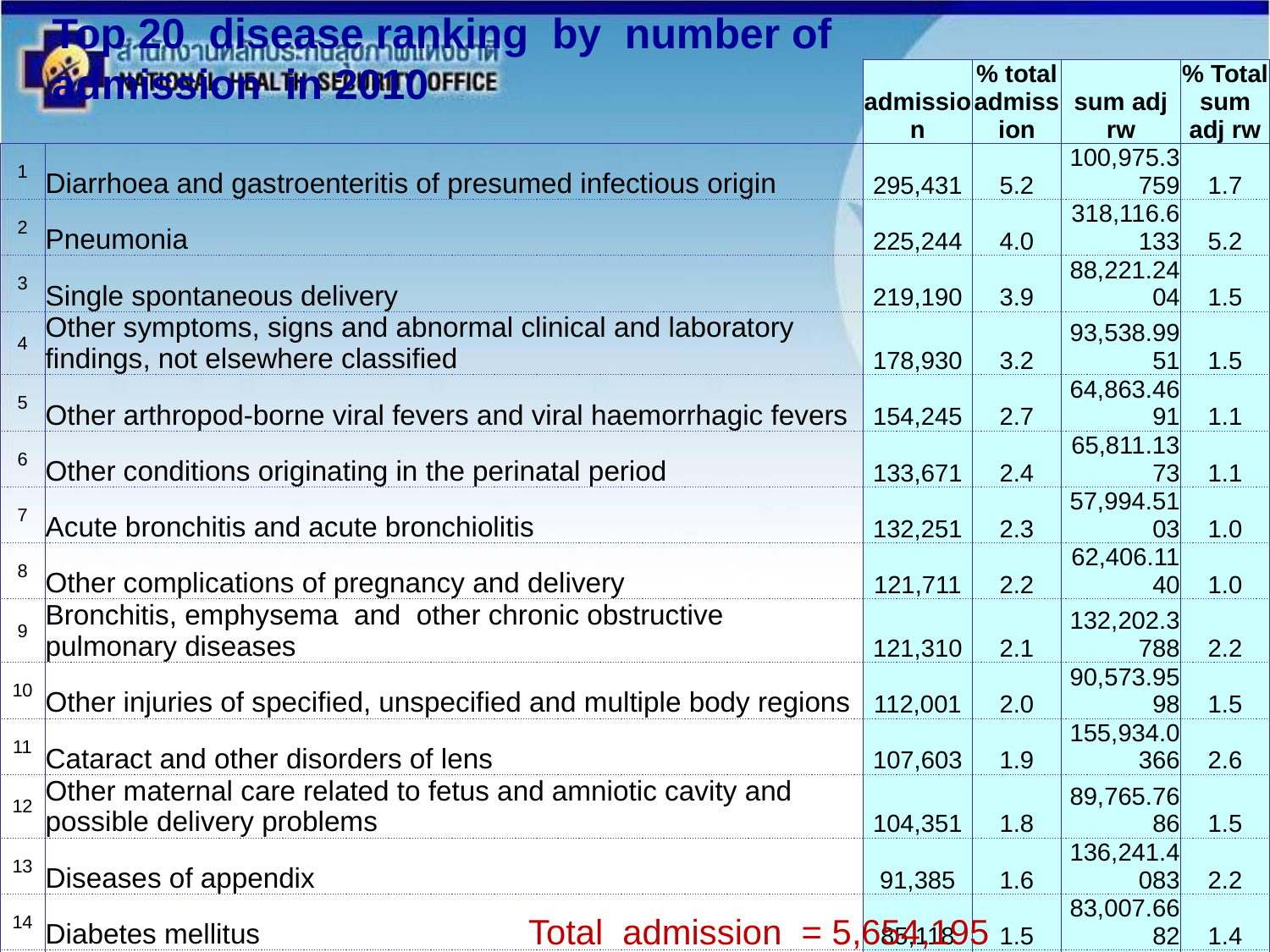

Top 20  disease ranking  by  number of admission  in 2010
|  |  | admission | % total admission | sum adj rw | % Total sum adj rw |
| --- | --- | --- | --- | --- | --- |
| 1 | Diarrhoea and gastroenteritis of presumed infectious origin | 295,431 | 5.2 | 100,975.3759 | 1.7 |
| 2 | Pneumonia | 225,244 | 4.0 | 318,116.6133 | 5.2 |
| 3 | Single spontaneous delivery | 219,190 | 3.9 | 88,221.2404 | 1.5 |
| 4 | Other symptoms, signs and abnormal clinical and laboratory findings, not elsewhere classified | 178,930 | 3.2 | 93,538.9951 | 1.5 |
| 5 | Other arthropod-borne viral fevers and viral haemorrhagic fevers | 154,245 | 2.7 | 64,863.4691 | 1.1 |
| 6 | Other conditions originating in the perinatal period | 133,671 | 2.4 | 65,811.1373 | 1.1 |
| 7 | Acute bronchitis and acute bronchiolitis | 132,251 | 2.3 | 57,994.5103 | 1.0 |
| 8 | Other complications of pregnancy and delivery | 121,711 | 2.2 | 62,406.1140 | 1.0 |
| 9 | Bronchitis, emphysema and other chronic obstructive pulmonary diseases | 121,310 | 2.1 | 132,202.3788 | 2.2 |
| 10 | Other injuries of specified, unspecified and multiple body regions | 112,001 | 2.0 | 90,573.9598 | 1.5 |
| 11 | Cataract and other disorders of lens | 107,603 | 1.9 | 155,934.0366 | 2.6 |
| 12 | Other maternal care related to fetus and amniotic cavity and possible delivery problems | 104,351 | 1.8 | 89,765.7686 | 1.5 |
| 13 | Diseases of appendix | 91,385 | 1.6 | 136,241.4083 | 2.2 |
| 14 | Diabetes mellitus | 85,118 | 1.5 | 83,007.6682 | 1.4 |
| 15 | Other anaemias | 83,805 | 1.5 | 35,475.7607 | 0.6 |
| 16 | Fractures of other limb bones | 82,729 | 1.5 | 118,338.0897 | 1.9 |
| 17 | Infections of the skin and subcutaneous tissue | 82,049 | 1.5 | 79,151.4840 | 1.3 |
| 18 | Renal tubulo-interstitial diseases | 70,287 | 1.2 | 65,357.0541 | 1.1 |
| 19 | Acute pharyngitis and acute tonsillitis | 69,772 | 1.2 | 20,441.0374 | 0.3 |
| 20 | Other diseases of oesophagus, stomach and duodenum | 68,819 | 1.2 | 25,819.8058 | 0.4 |
11
Total  admission  = 5,654,195